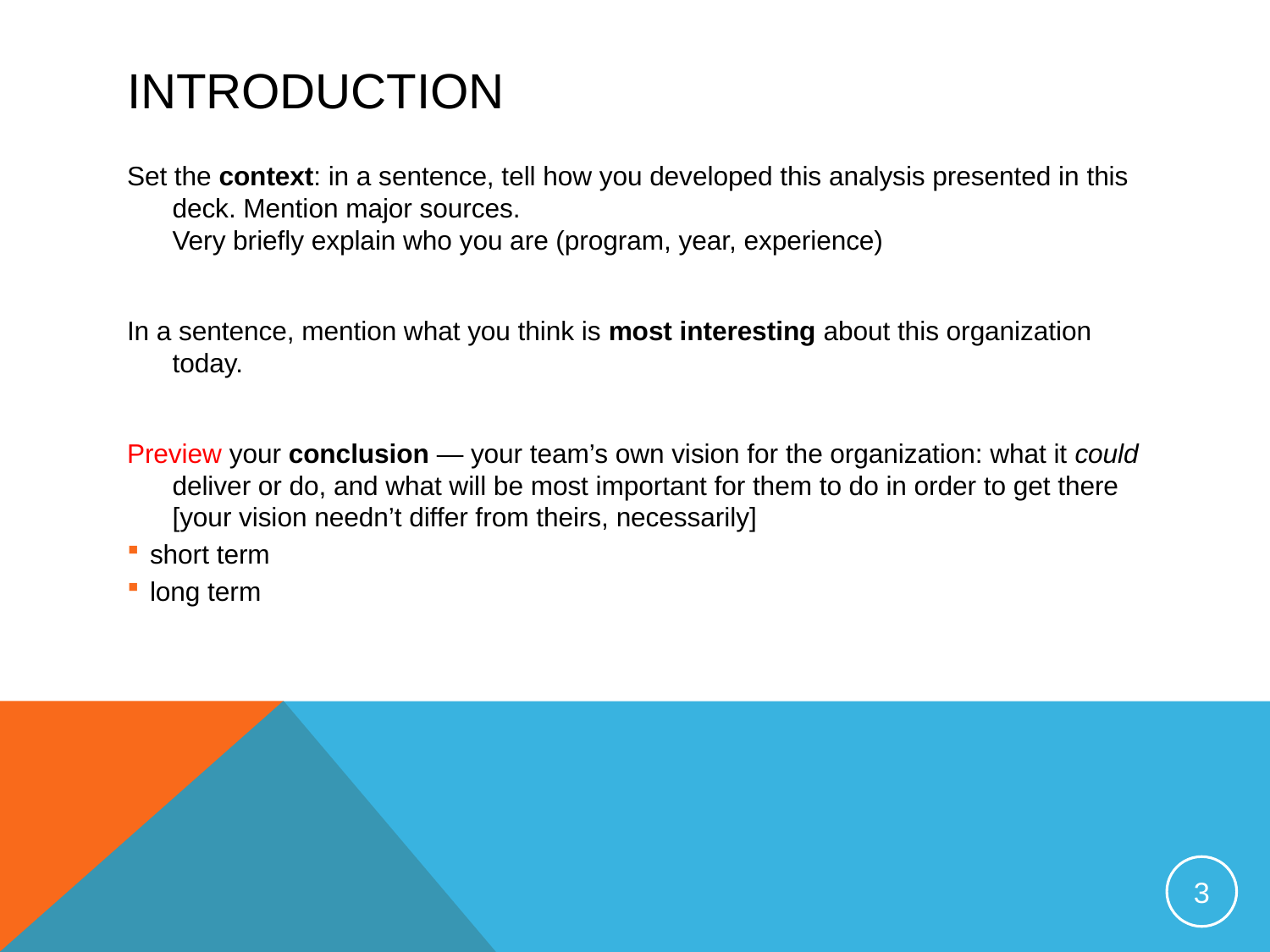

# Introduction
Set the context: in a sentence, tell how you developed this analysis presented in this deck. Mention major sources.
Very briefly explain who you are (program, year, experience)

In a sentence, mention what you think is most interesting about this organization today.

Preview your conclusion — your team’s own vision for the organization: what it could deliver or do, and what will be most important for them to do in order to get there
[your vision needn’t differ from theirs, necessarily]
short term
long term
3